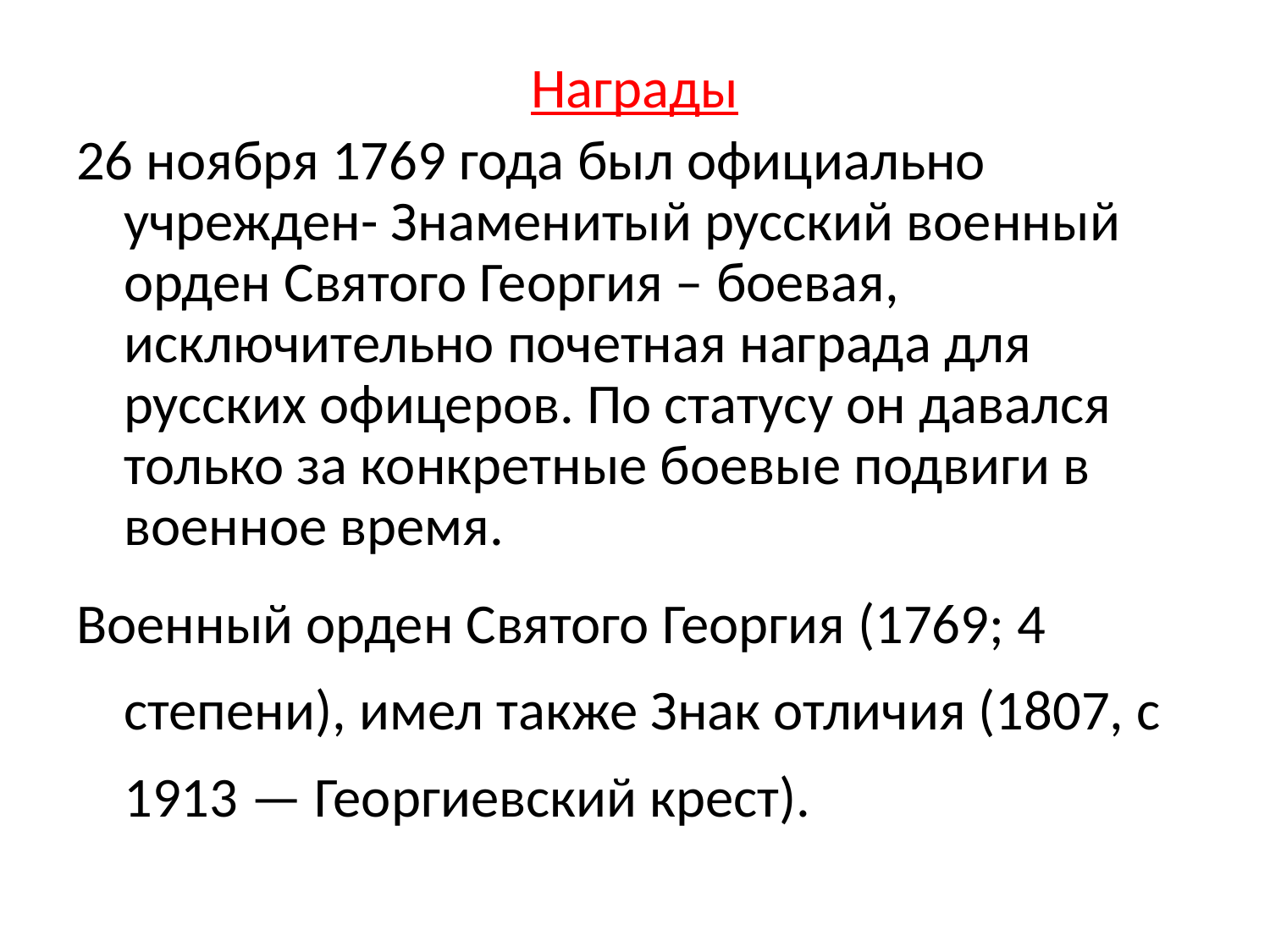

Награды
26 ноября 1769 года был официально учрежден- Знаменитый русский военный орден Святого Георгия – боевая, исключительно почетная награда для русских офицеров. По статусу он давался только за конкретные боевые подвиги в военное время.
Военный орден Святого Георгия (1769; 4 степени), имел также Знак отличия (1807, с 1913 — Георгиевский крест).